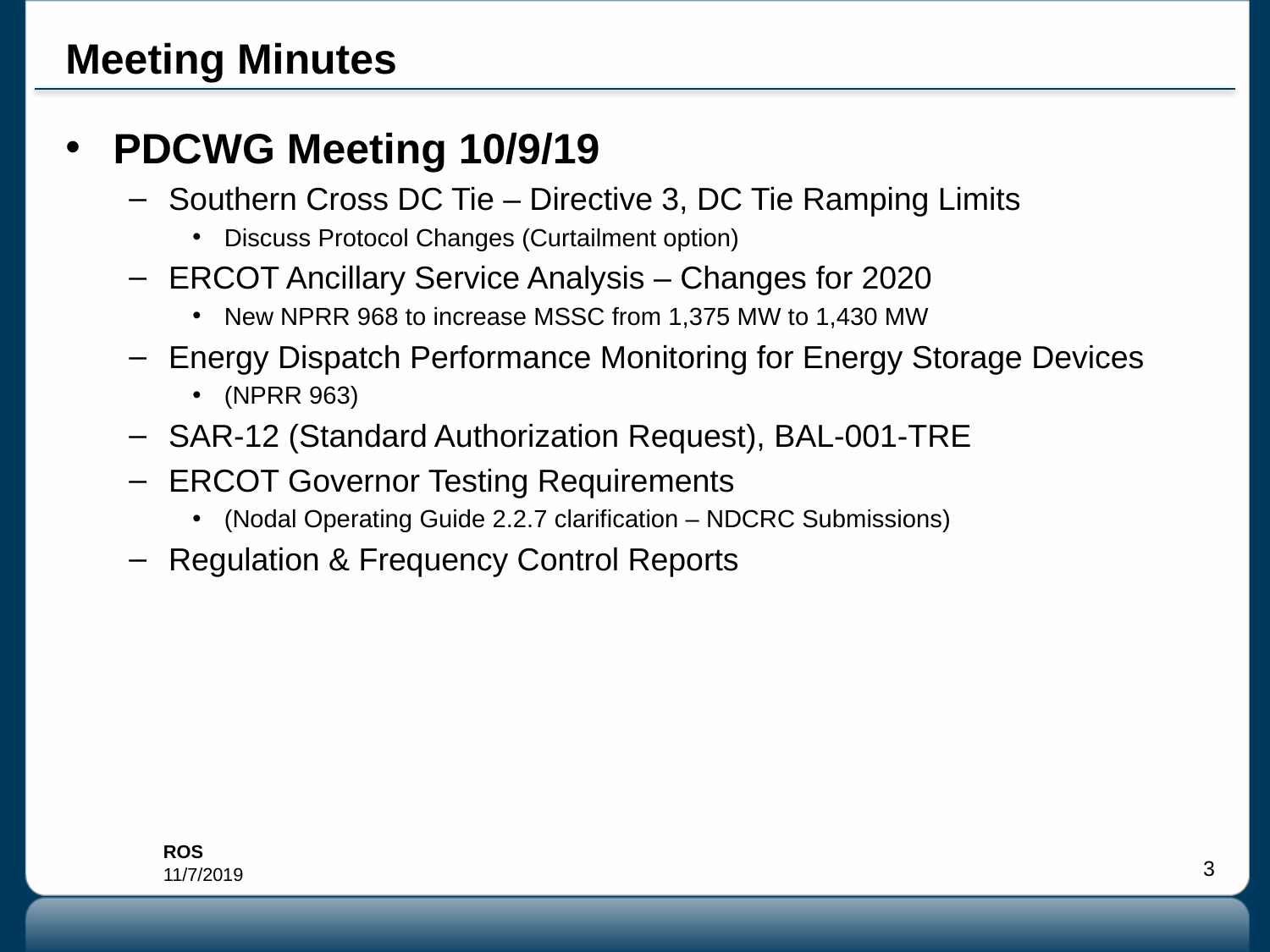

# Meeting Minutes
PDCWG Meeting 10/9/19
Southern Cross DC Tie – Directive 3, DC Tie Ramping Limits
Discuss Protocol Changes (Curtailment option)
ERCOT Ancillary Service Analysis – Changes for 2020
New NPRR 968 to increase MSSC from 1,375 MW to 1,430 MW
Energy Dispatch Performance Monitoring for Energy Storage Devices
(NPRR 963)
SAR-12 (Standard Authorization Request), BAL-001-TRE
ERCOT Governor Testing Requirements
(Nodal Operating Guide 2.2.7 clarification – NDCRC Submissions)
Regulation & Frequency Control Reports